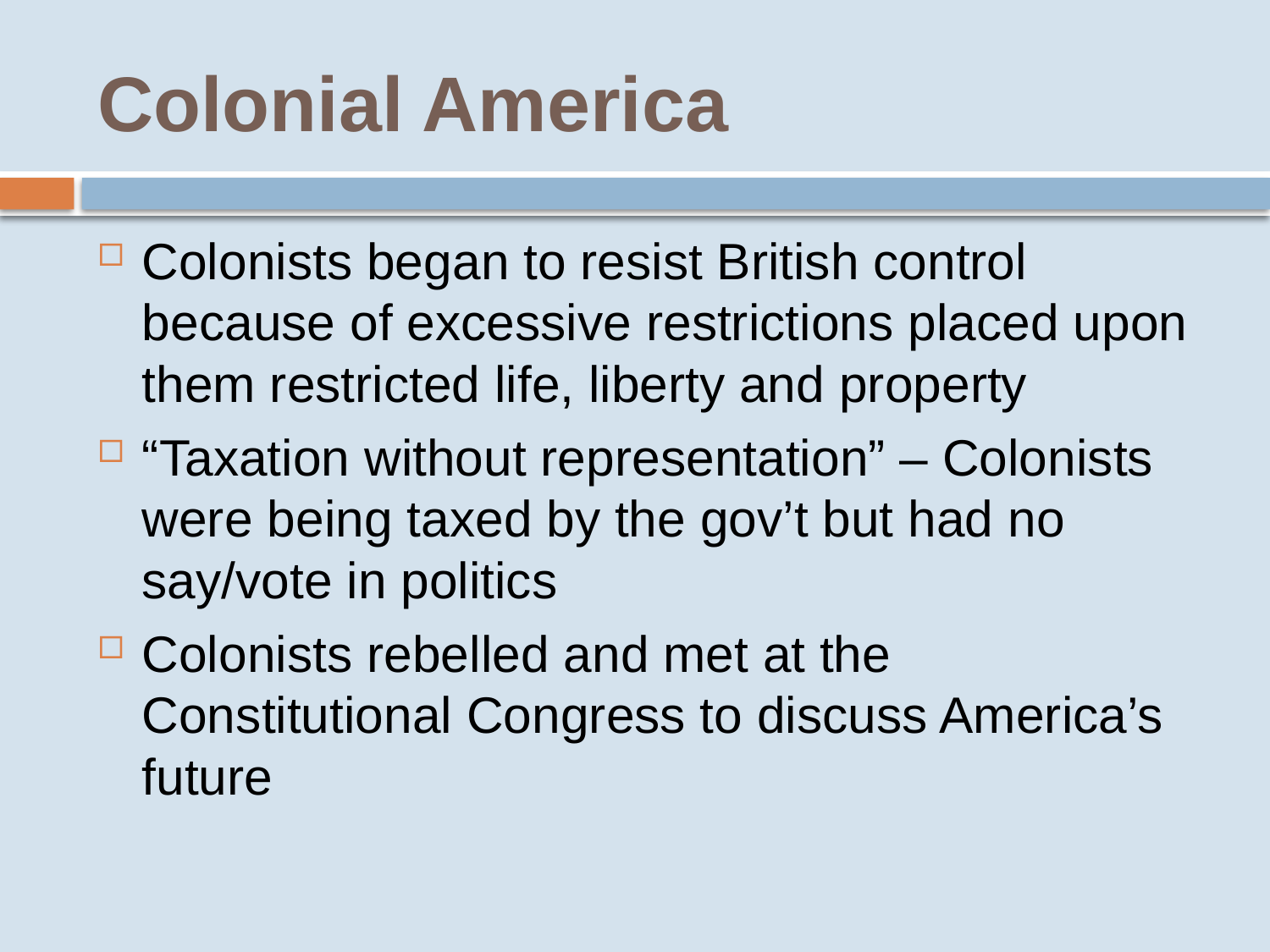

# Colonial America
Colonists began to resist British control because of excessive restrictions placed upon them restricted life, liberty and property
“Taxation without representation” – Colonists were being taxed by the gov’t but had no say/vote in politics
Colonists rebelled and met at the Constitutional Congress to discuss America’s future